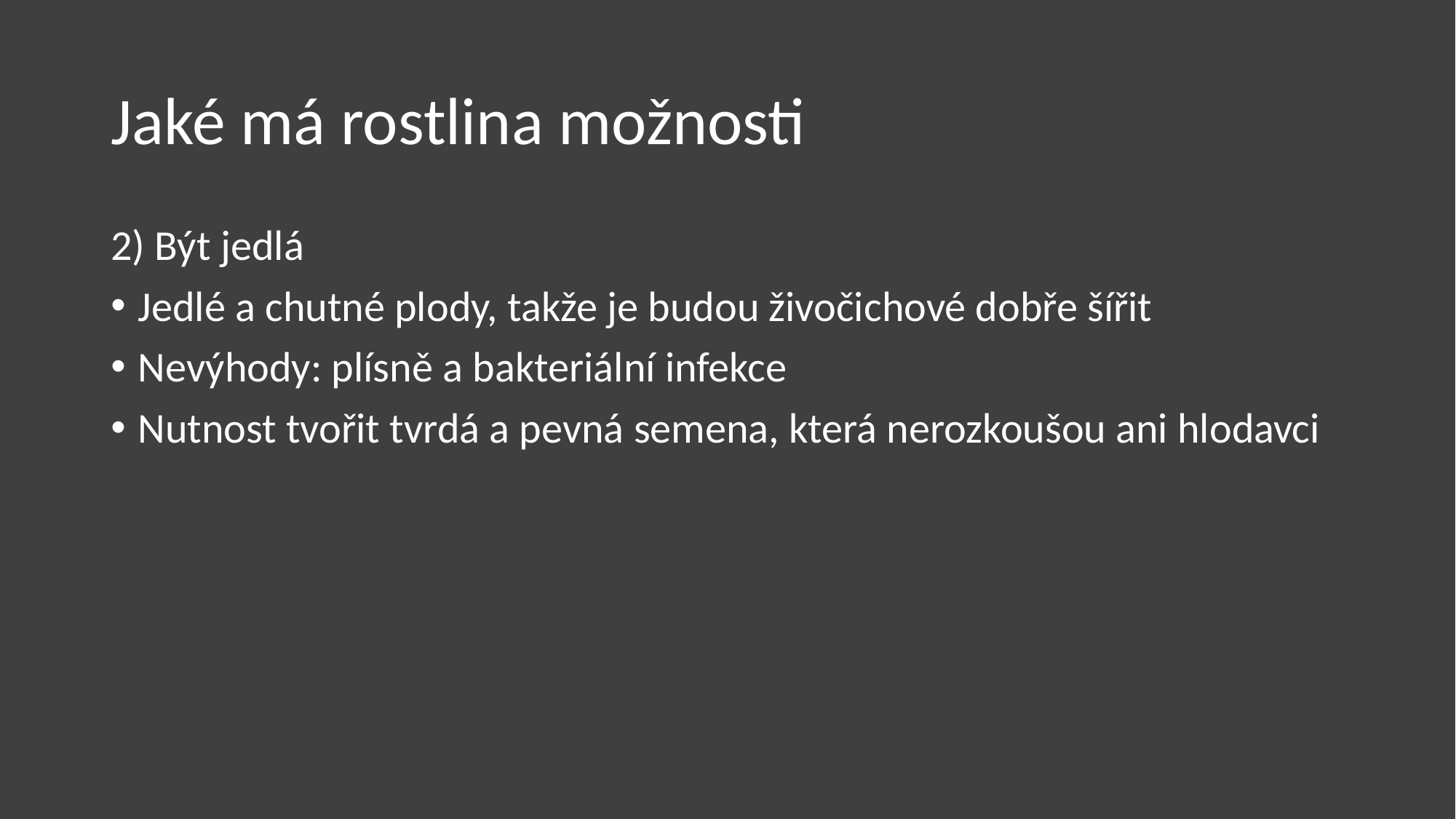

# Jaké má rostlina možnosti
2) Být jedlá
Jedlé a chutné plody, takže je budou živočichové dobře šířit
Nevýhody: plísně a bakteriální infekce
Nutnost tvořit tvrdá a pevná semena, která nerozkoušou ani hlodavci